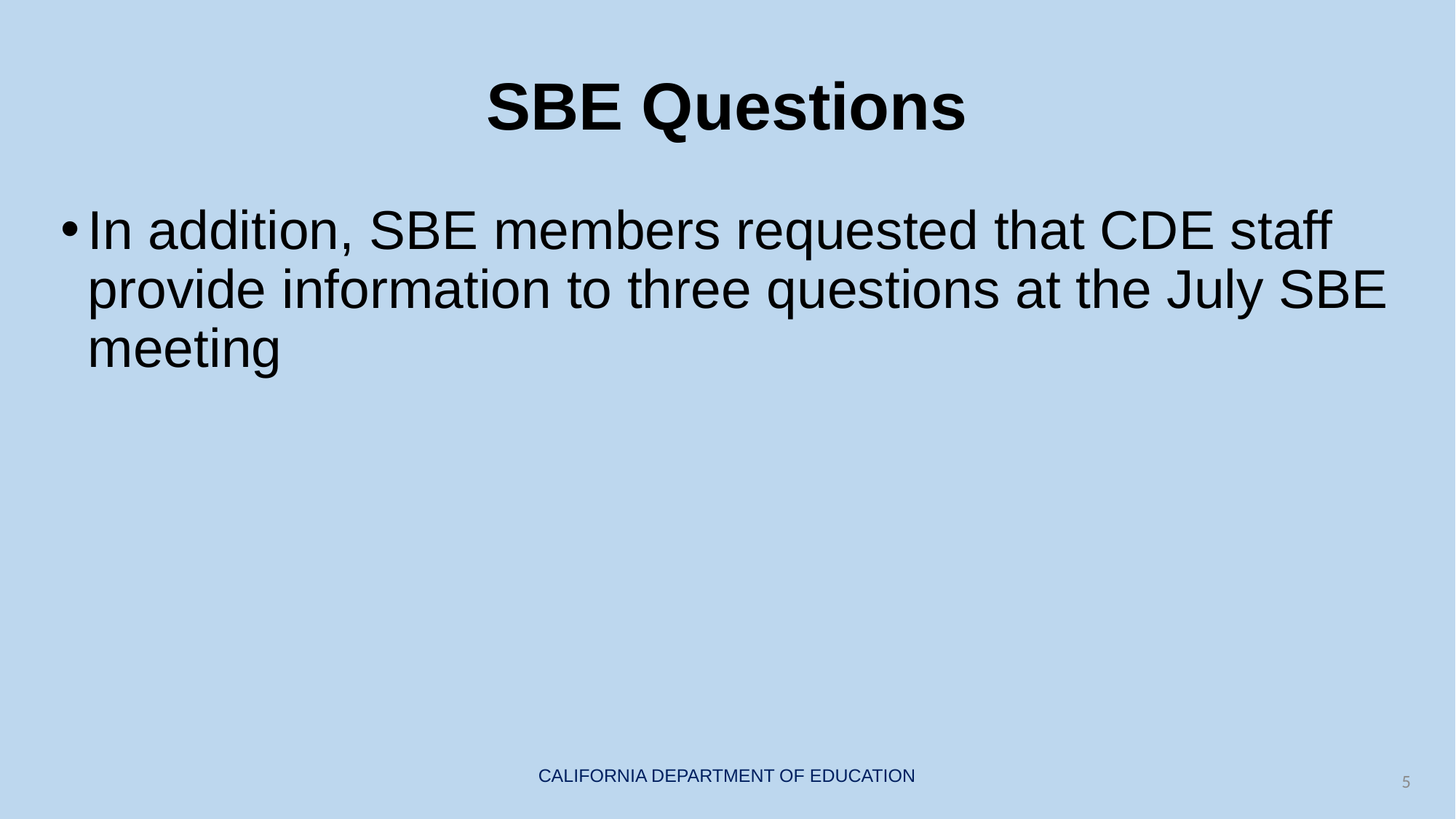

# SBE Questions
In addition, SBE members requested that CDE staff provide information to three questions at the July SBE meeting

5